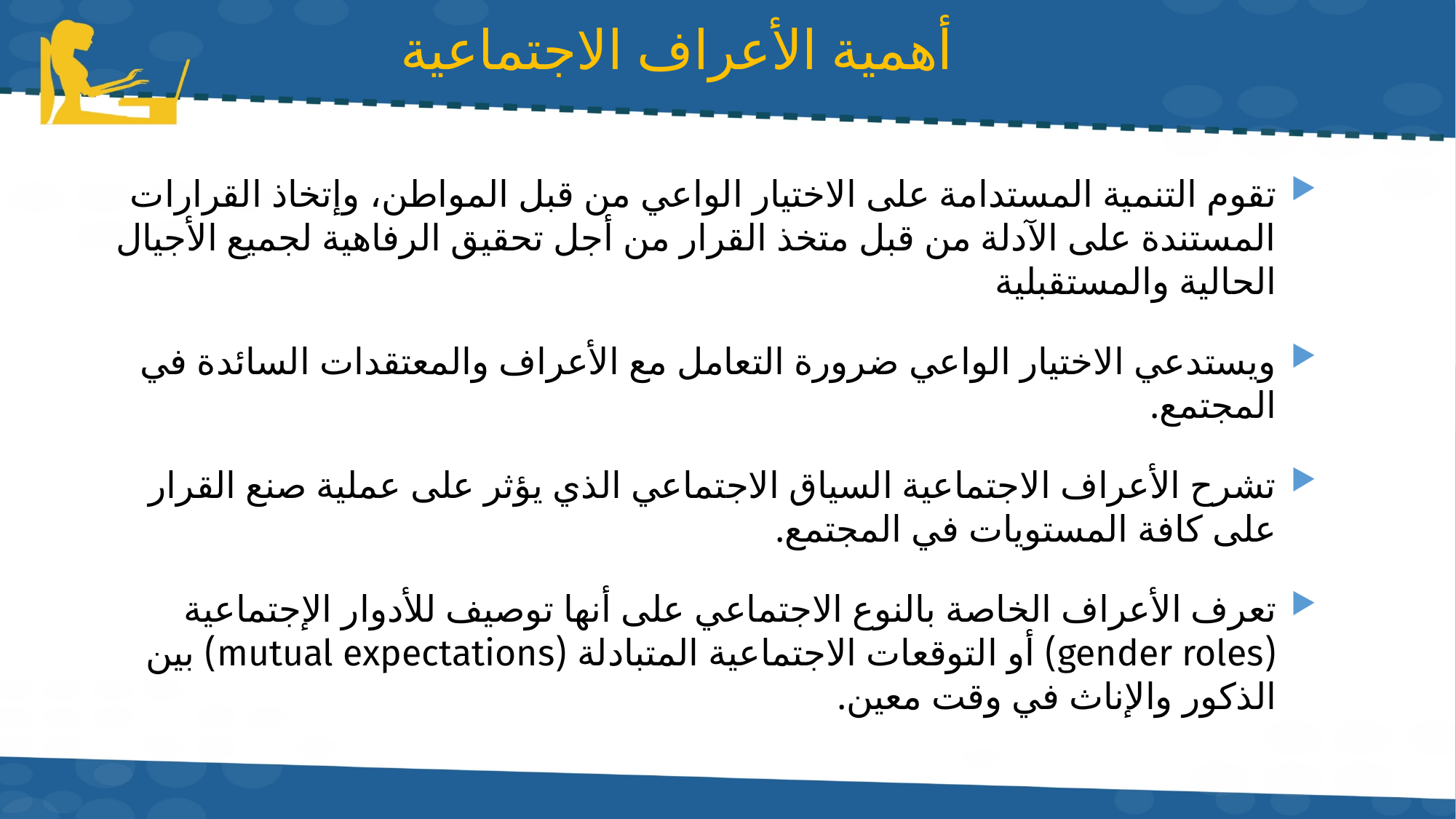

# أهمية الأعراف الاجتماعية
تقوم التنمية المستدامة على الاختيار الواعي من قبل المواطن، وإتخاذ القرارات المستندة على الآدلة من قبل متخذ القرار من أجل تحقيق الرفاهية لجميع الأجيال الحالية والمستقبلية
ويستدعي الاختيار الواعي ضرورة التعامل مع الأعراف والمعتقدات السائدة في المجتمع.
تشرح الأعراف الاجتماعية السياق الاجتماعي الذي يؤثر على عملية صنع القرار على كافة المستويات في المجتمع.
تعرف الأعراف الخاصة بالنوع الاجتماعي على أنها توصيف للأدوار الإجتماعية (gender roles) أو التوقعات الاجتماعية المتبادلة (mutual expectations) بين الذكور والإناث في وقت معين.